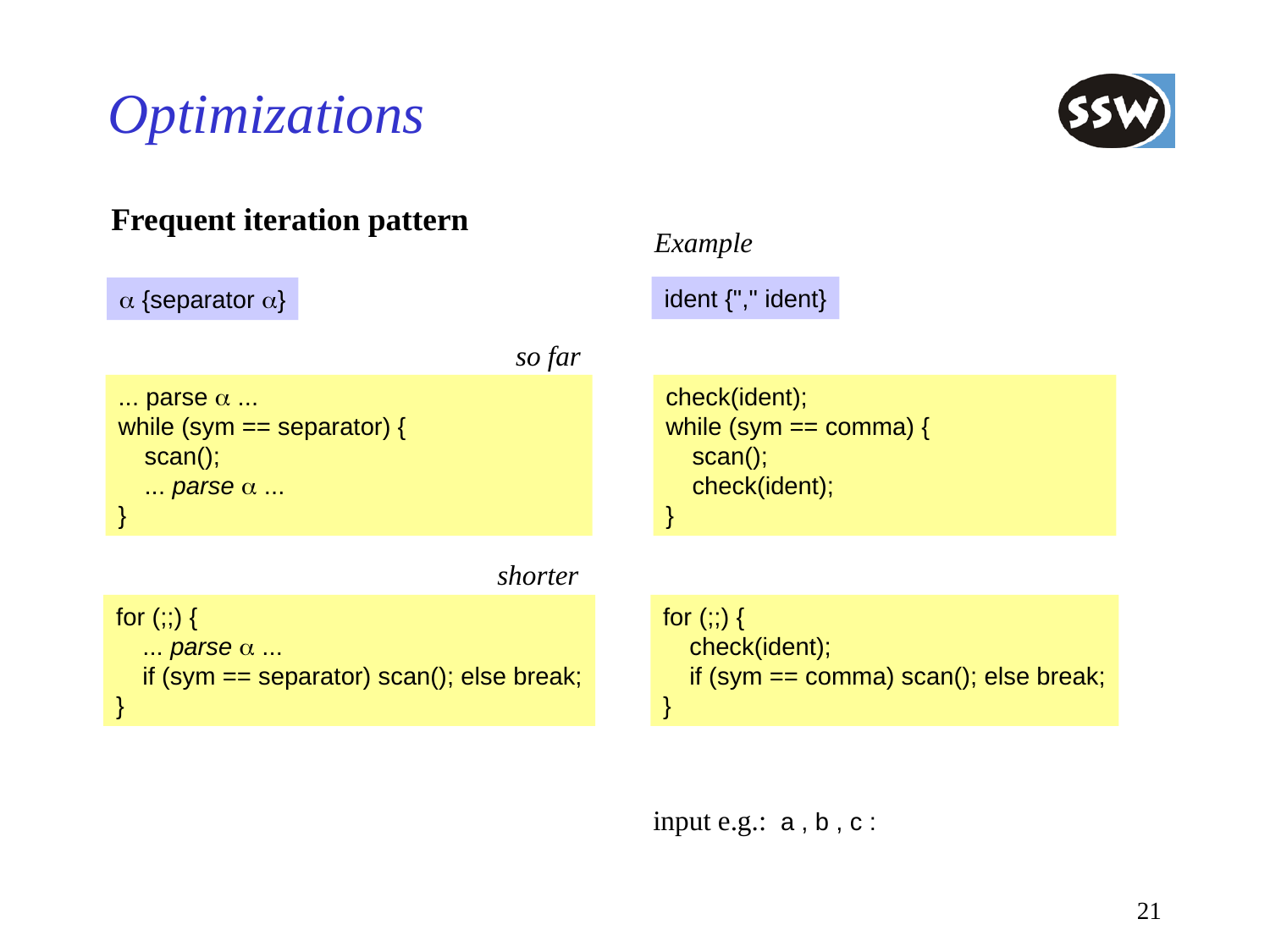

# Optimizations
Frequent iteration pattern
Example
ident {"," ident}
α {separator α}
so far
... parse α ...
while (sym == separator) {
	scan();
	... parse α ...
}
check(ident);
while (sym == comma) {
	scan();
	check(ident);
}
for (;;) {
	check(ident);
	if (sym == comma) scan(); else break;
}
input e.g.:  a , b , c :
shorter
for (;;) {
	... parse α ...
	if (sym == separator) scan(); else break;
}
21